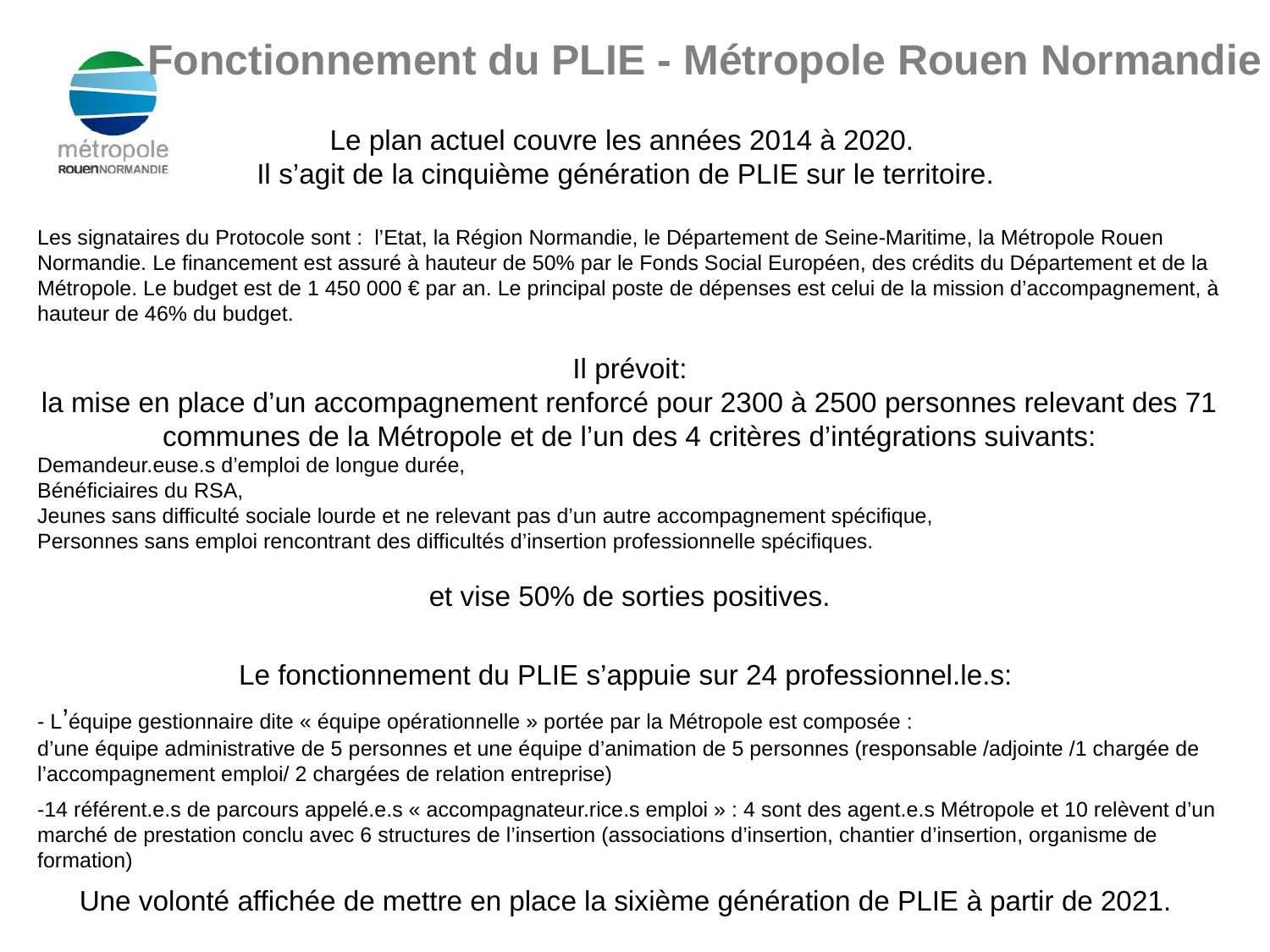

# Fonctionnement du PLIE - Métropole Rouen Normandie
Le plan actuel couvre les années 2014 à 2020.
Il s’agit de la cinquième génération de PLIE sur le territoire.

Les signataires du Protocole sont :  l’Etat, la Région Normandie, le Département de Seine-Maritime, la Métropole Rouen Normandie. Le financement est assuré à hauteur de 50% par le Fonds Social Européen, des crédits du Département et de la Métropole. Le budget est de 1 450 000 € par an. Le principal poste de dépenses est celui de la mission d’accompagnement, à hauteur de 46% du budget.

Il prévoit:
la mise en place d’un accompagnement renforcé pour 2300 à 2500 personnes relevant des 71 communes de la Métropole et de l’un des 4 critères d’intégrations suivants:
Demandeur.euse.s d’emploi de longue durée,
Bénéficiaires du RSA,
Jeunes sans difficulté sociale lourde et ne relevant pas d’un autre accompagnement spécifique,
Personnes sans emploi rencontrant des difficultés d’insertion professionnelle spécifiques.

 et vise 50% de sorties positives.

Le fonctionnement du PLIE s’appuie sur 24 professionnel.le.s:
- L’équipe gestionnaire dite « équipe opérationnelle » portée par la Métropole est composée :
d’une équipe administrative de 5 personnes et une équipe d’animation de 5 personnes (responsable /adjointe /1 chargée de l’accompagnement emploi/ 2 chargées de relation entreprise)
-14 référent.e.s de parcours appelé.e.s « accompagnateur.rice.s emploi » : 4 sont des agent.e.s Métropole et 10 relèvent d’un marché de prestation conclu avec 6 structures de l’insertion (associations d’insertion, chantier d’insertion, organisme de formation)
Une volonté affichée de mettre en place la sixième génération de PLIE à partir de 2021.